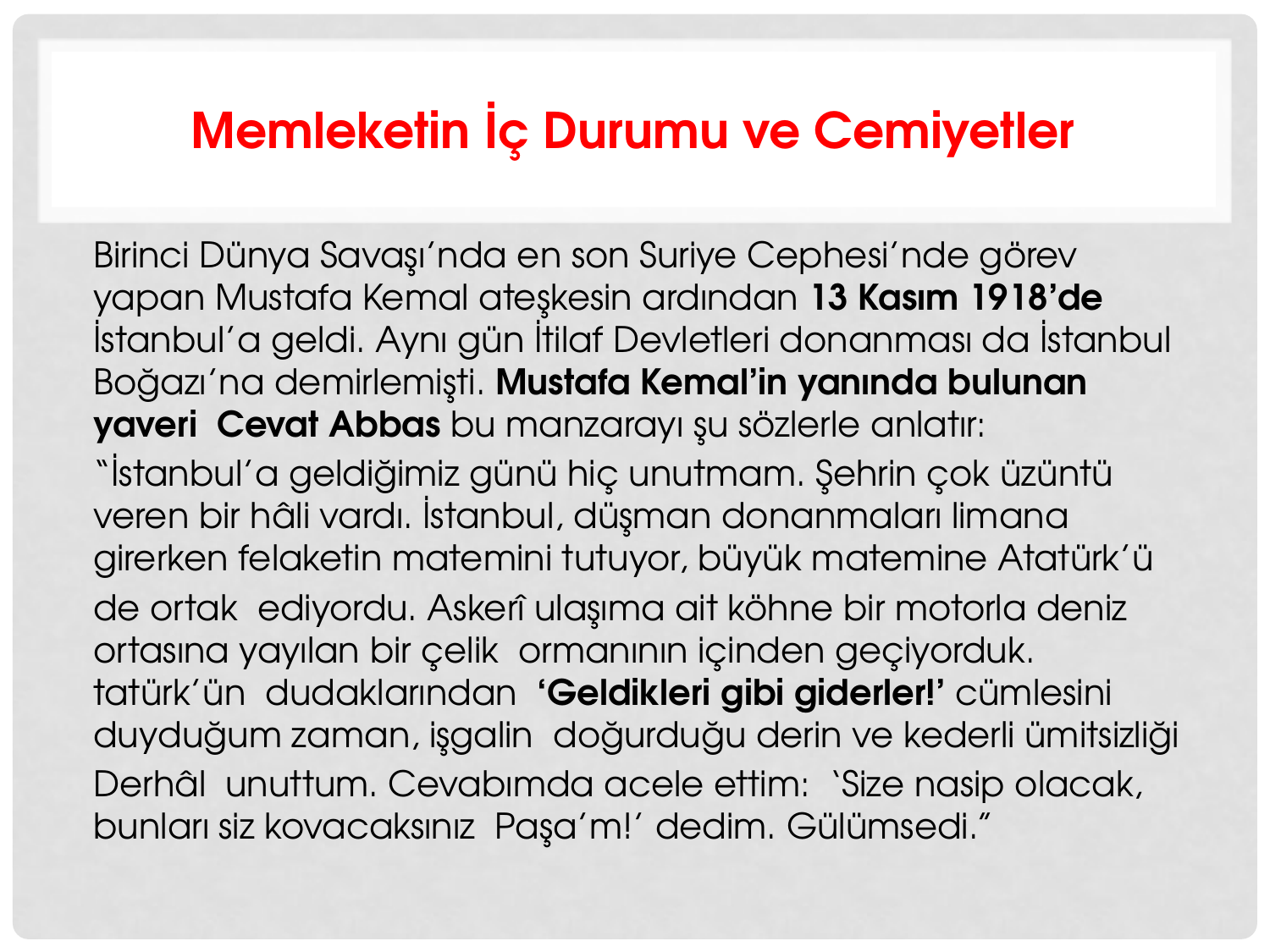

# Memleketin İç Durumu ve Cemiyetler
Birinci Dünya Savaşı’nda en son Suriye Cephesi’nde görev yapan Mustafa Kemal ateşkesin ardından 13 Kasım 1918’de İstanbul’a geldi. Aynı gün İtilaf Devletleri donanması da İstanbul Boğazı’na demirlemişti. Mustafa Kemal’in yanında bulunan  yaveri  Cevat Abbas bu manzarayı şu sözlerle anlatır:
“İstanbul’a geldiğimiz günü hiç unutmam. Şehrin çok üzüntü veren bir hâli vardı. İstanbul, düşman donanmaları limana  girerken felaketin matemini tutuyor, büyük matemine Atatürk’ü
de ortak  ediyordu. Askerî ulaşıma ait köhne bir motorla deniz  ortasına yayılan bir çelik  ormanının içinden geçiyorduk.  tatürk’ün  dudaklarından  ‘Geldikleri gibi giderler!’ cümlesini  duyduğum zaman, işgalin  doğurduğu derin ve kederli ümitsizliği
Derhâl  unuttum. Cevabımda acele ettim:  ‘Size nasip olacak, bunları siz kovacaksınız  Paşa’m!’ dedim. Gülümsedi.”